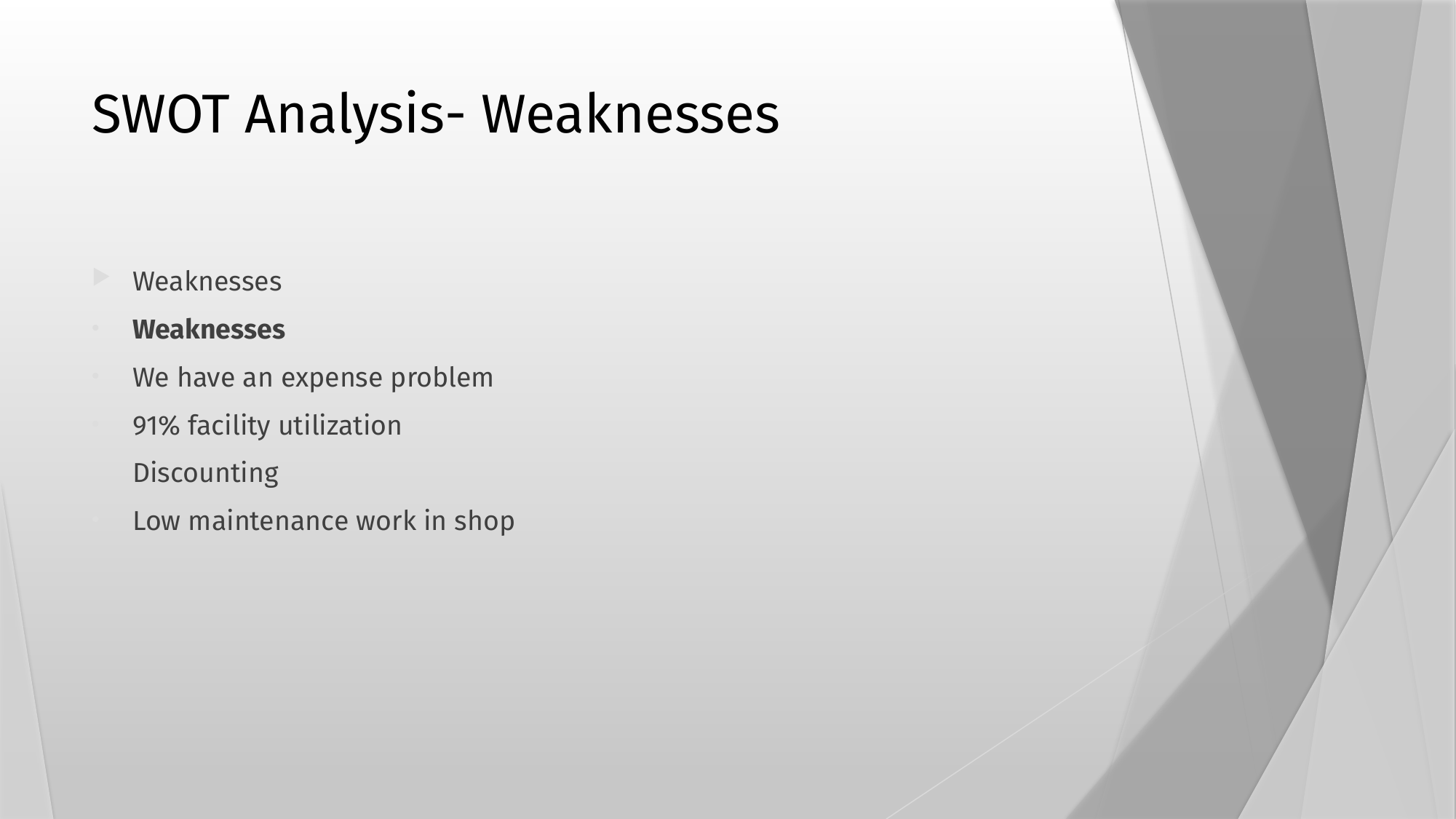

# SWOT Analysis- Weaknesses
Weaknesses
Weaknesses​
We have an expense problem​
91% facility utilization​
Discounting​
Low maintenance work in shop​